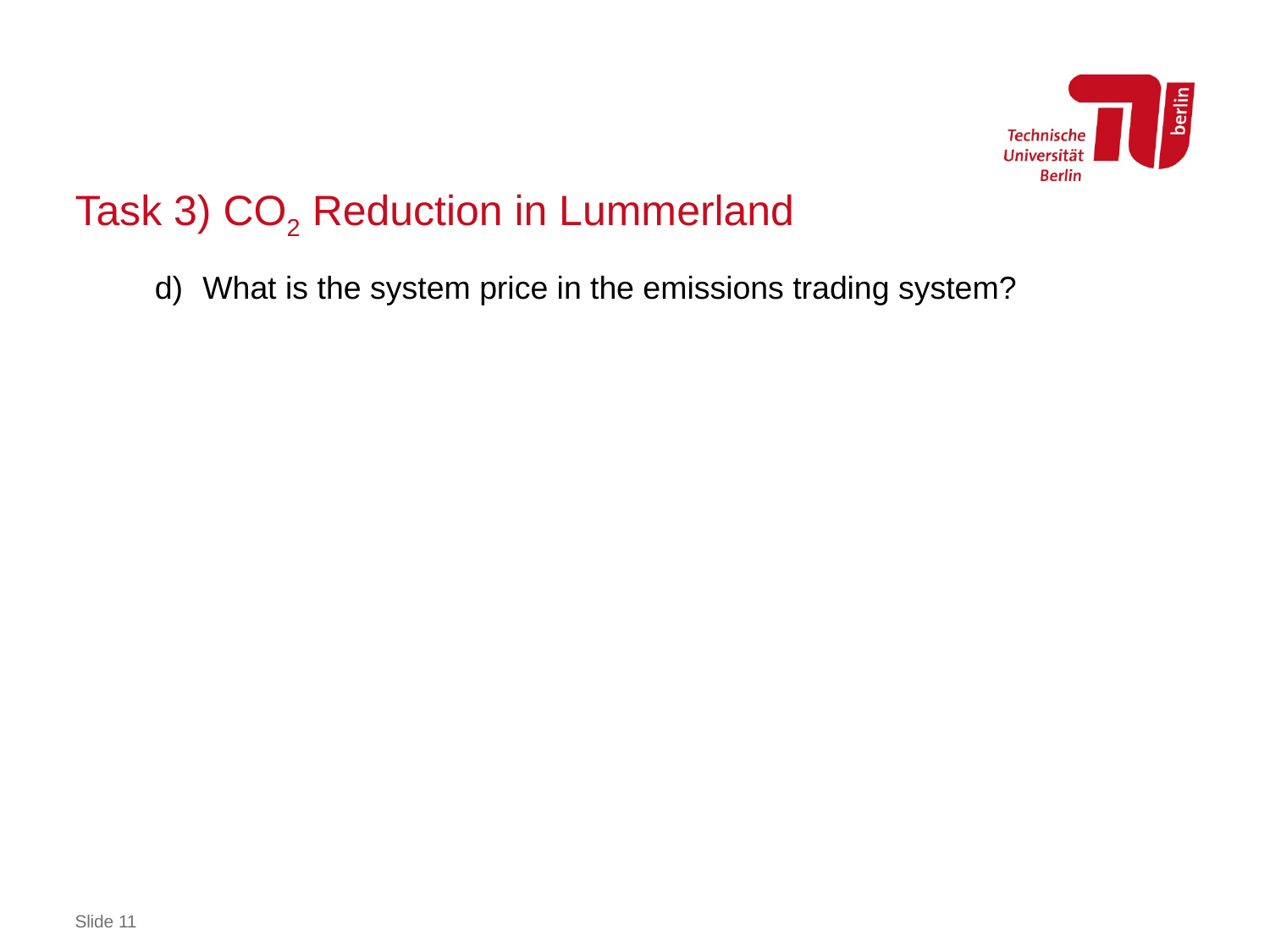

# Task 3) CO2 Reduction in Lummerland
What is the system price in the emissions trading system?
Slide 11